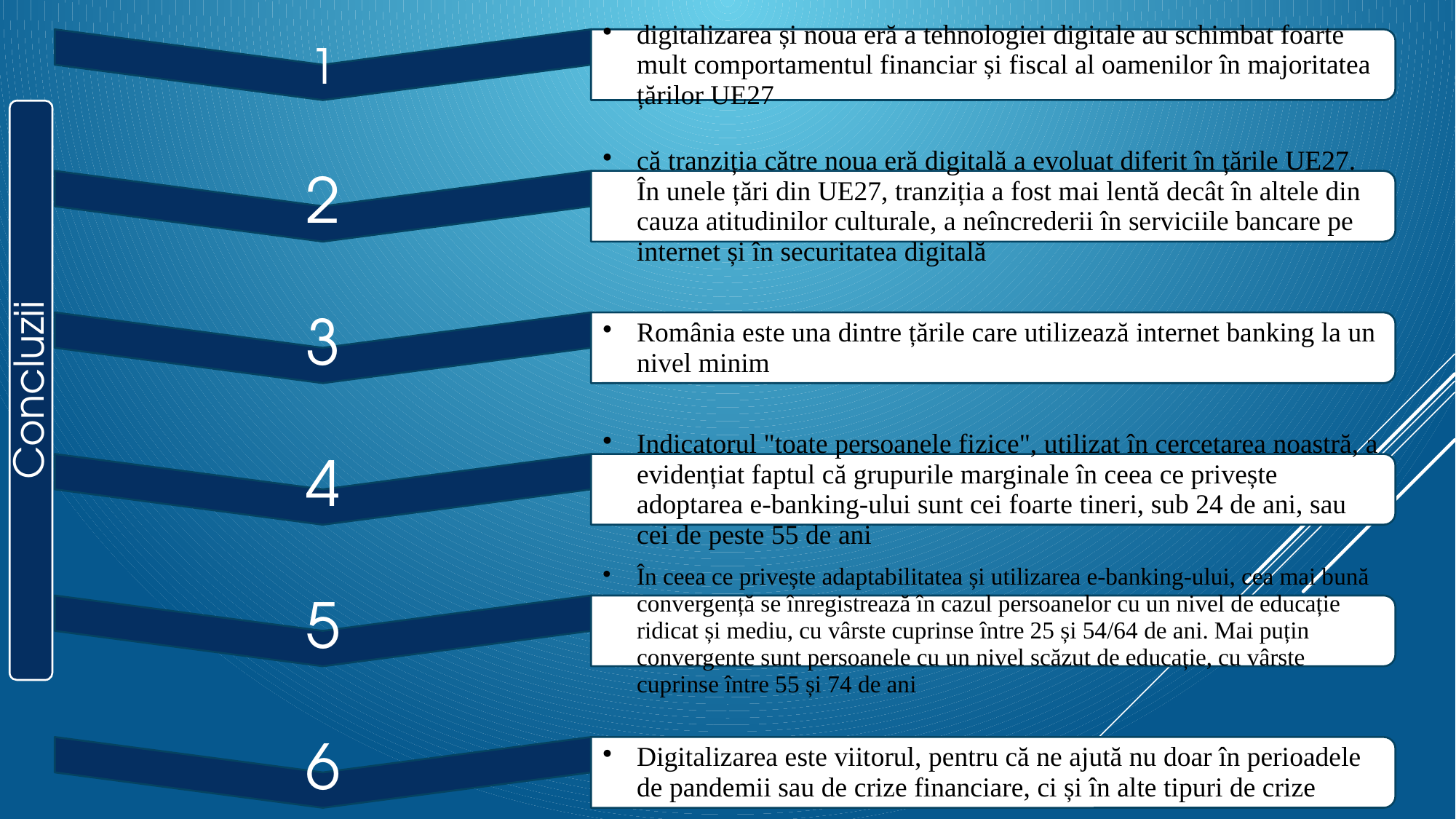

1
digitalizarea și noua eră a tehnologiei digitale au schimbat foarte mult comportamentul financiar și fiscal al oamenilor în majoritatea țărilor UE27
2
3
România este una dintre țările care utilizează internet banking la un nivel minim
4
5
În ceea ce privește adaptabilitatea și utilizarea e-banking-ului, cea mai bună convergență se înregistrează în cazul persoanelor cu un nivel de educație ridicat și mediu, cu vârste cuprinse între 25 și 54/64 de ani. Mai puțin convergente sunt persoanele cu un nivel scăzut de educație, cu vârste cuprinse între 55 și 74 de ani
6
că tranziția către noua eră digitală a evoluat diferit în țările UE27. În unele țări din UE27, tranziția a fost mai lentă decât în altele din cauza atitudinilor culturale, a neîncrederii în serviciile bancare pe internet și în securitatea digitală
Indicatorul "toate persoanele fizice", utilizat în cercetarea noastră, a evidențiat faptul că grupurile marginale în ceea ce privește adoptarea e-banking-ului sunt cei foarte tineri, sub 24 de ani, sau cei de peste 55 de ani
Digitalizarea este viitorul, pentru că ne ajută nu doar în perioadele de pandemii sau de crize financiare, ci și în alte tipuri de crize

Concluzii